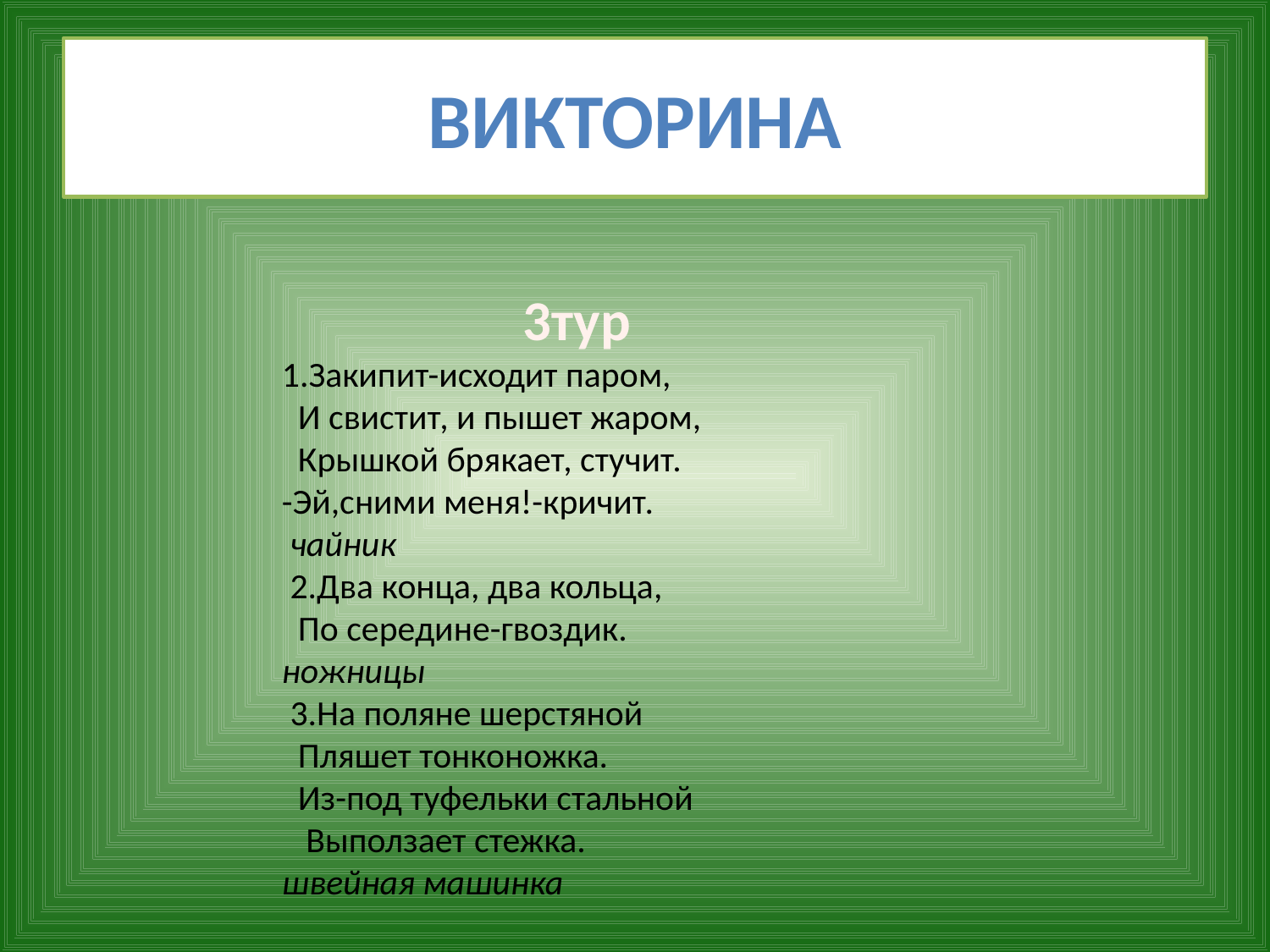

# ВИКТОРИНА
                   3тур
1.Закипит-исходит паром,
  И свистит, и пышет жаром,
  Крышкой брякает, стучит.
-Эй,сними меня!-кричит.
 чайник
 2.Два конца, два кольца,
  По середине-гвоздик.
ножницы
 3.На поляне шерстяной
  Пляшет тонконожка.
  Из-под туфельки стальной
   Выползает стежка.
швейная машинка